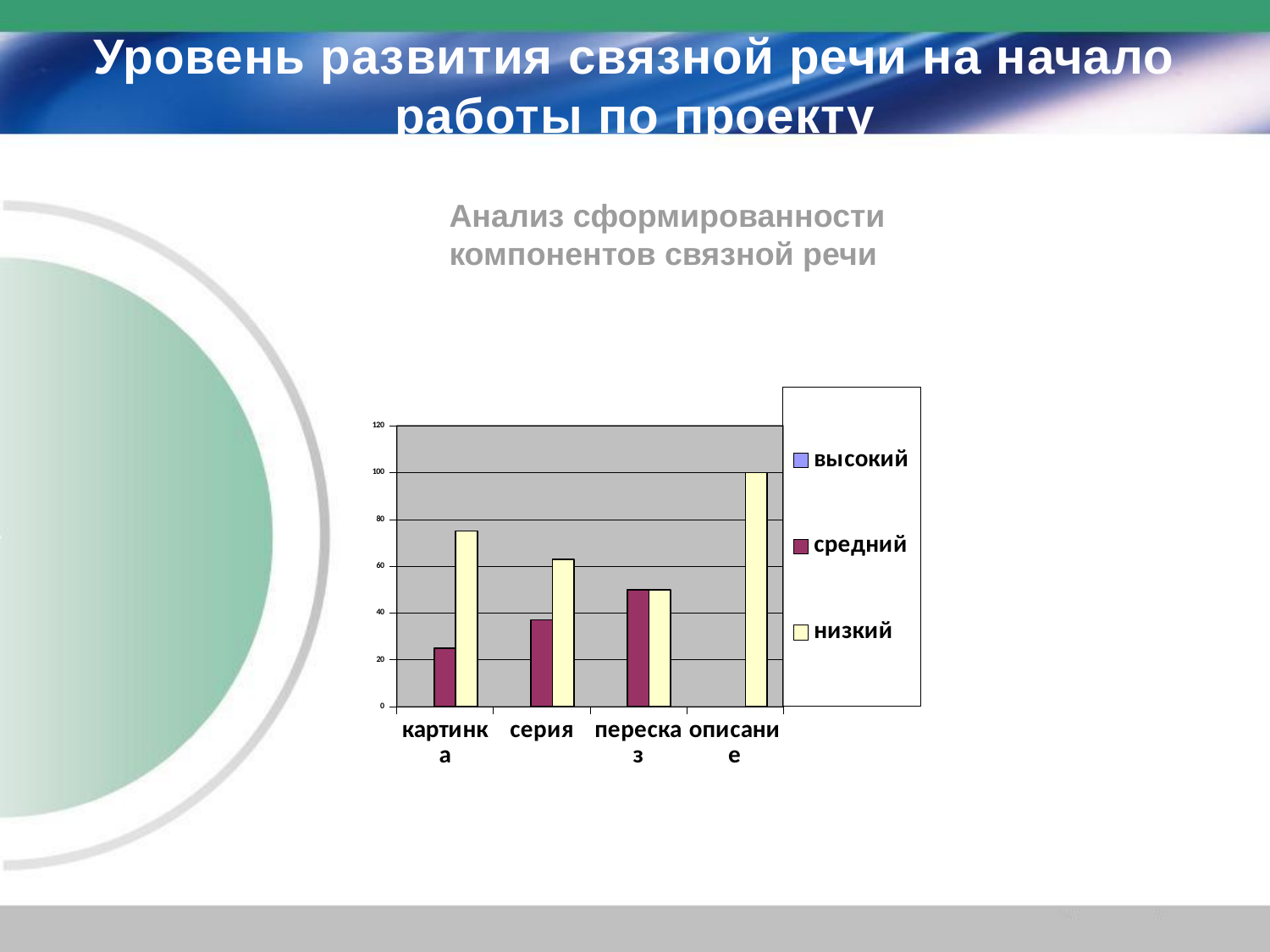

# Уровень развития связной речи на начало работы по проекту
Анализ сформированности компонентов связной речи

### Chart

| Category | высокий | средний | низкий |
|---|---|---|---|
| картинка | None | 25.0 | 75.0 |
| серия | None | 37.0 | 63.0 |
| пересказ | None | 50.0 | 50.0 |
| описание | None | None | 100.0 |